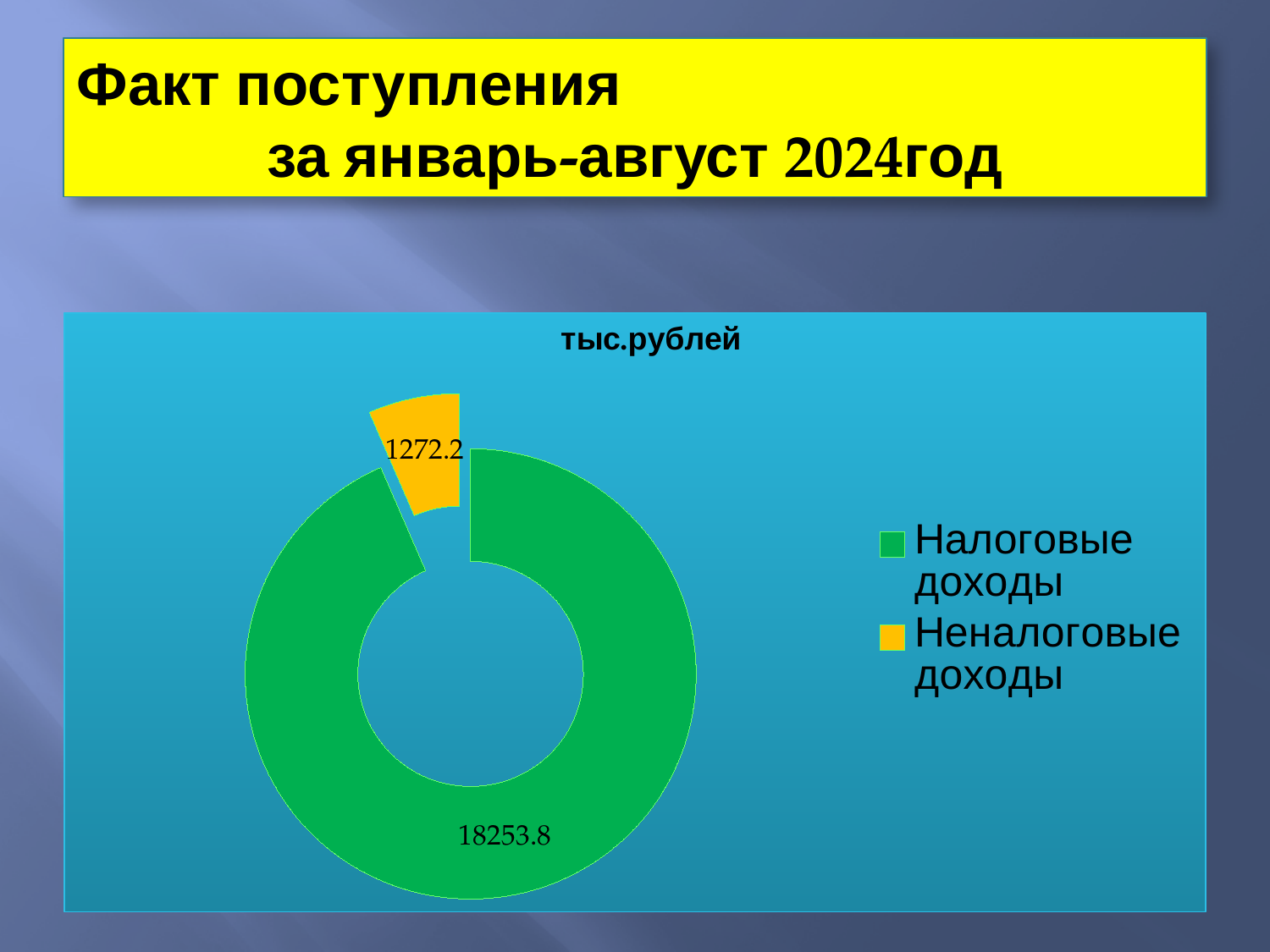

# Факт поступления                                       за январь-август 2024год

### Chart: тыс.рублей

| Category | тыс.рублей |
|---|---|
| Налоговые доходы | 18253.8 |
| Неналоговые доходы | 1272.2 |